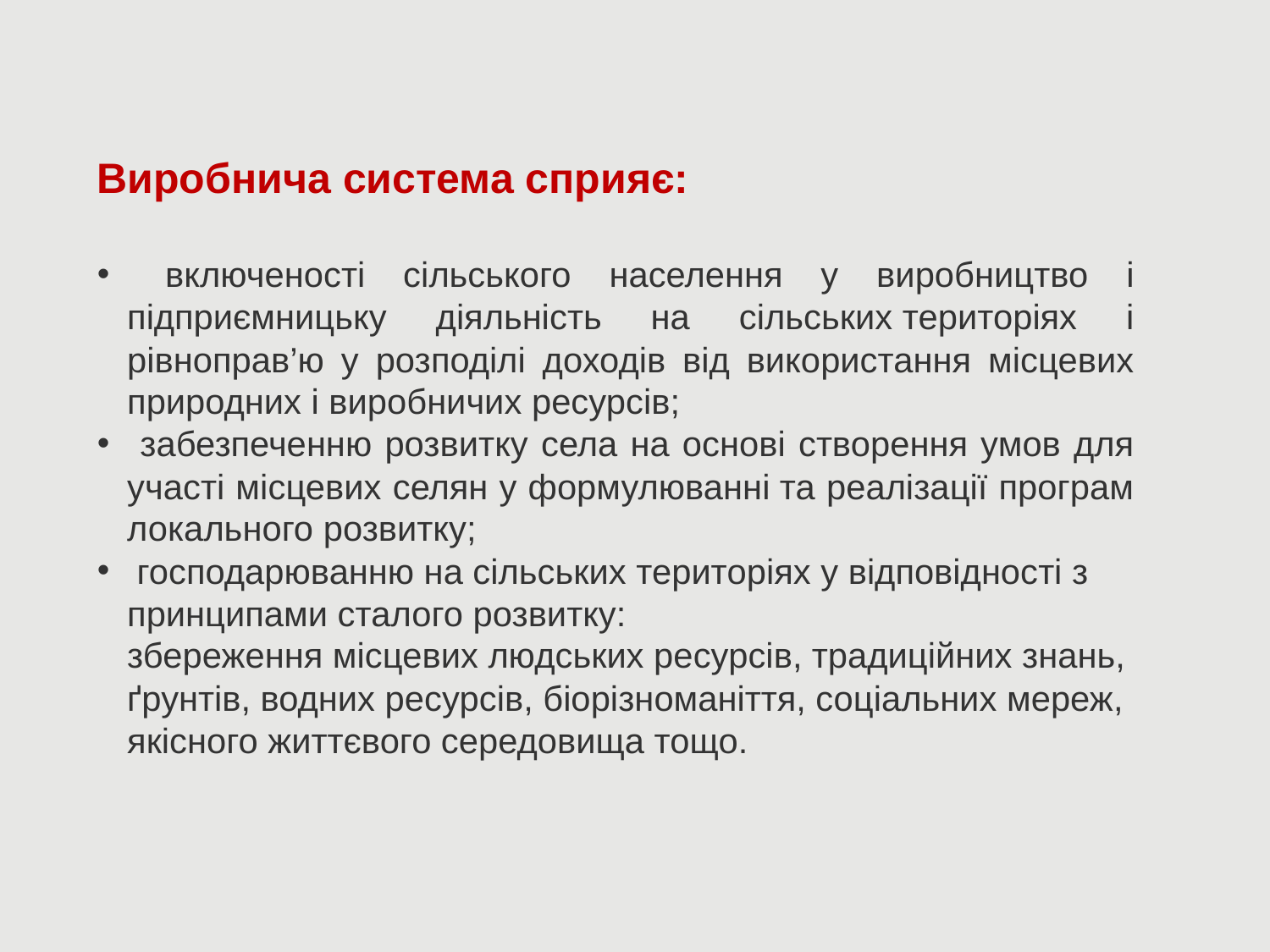

Виробнича система сприяє:

 включеності сільського населення у виробництво і підприємницьку діяльність на сільських територіях і рівноправ’ю у розподілі доходів від використання місцевих природних і виробничих ресурсів;
 забезпеченню розвитку села на основі створення умов для участі місцевих селян у формулюванні та реалізації програм локального розвитку;
 господарюванню на сільських територіях у відповідності з принципами сталого розвитку:
збереження місцевих людських ресурсів, традиційних знань, ґрунтів, водних ресурсів, біорізноманіття, соціальних мереж, якісного життєвого середовища тощо.